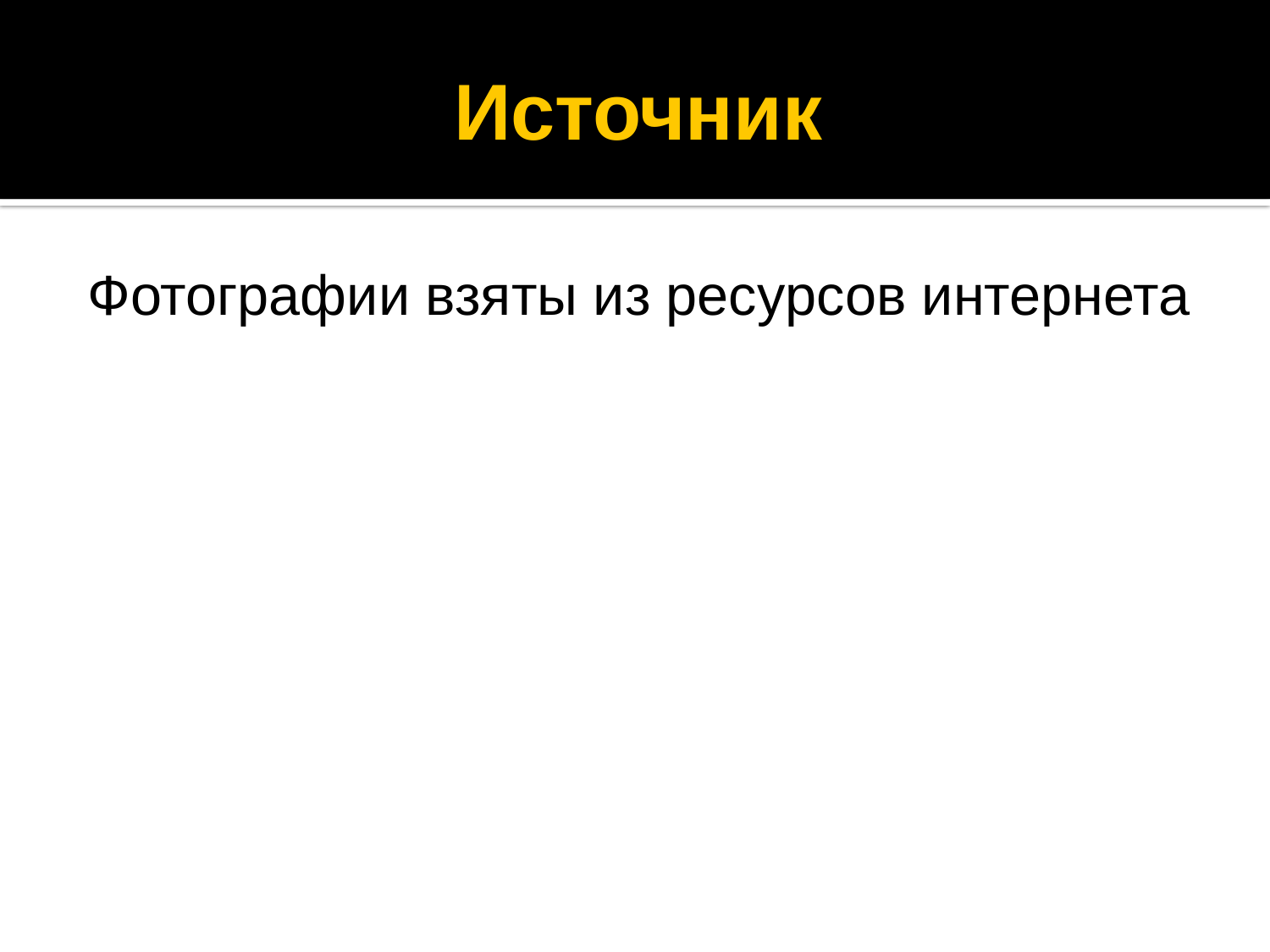

# Источник
Фотографии взяты из ресурсов интернета